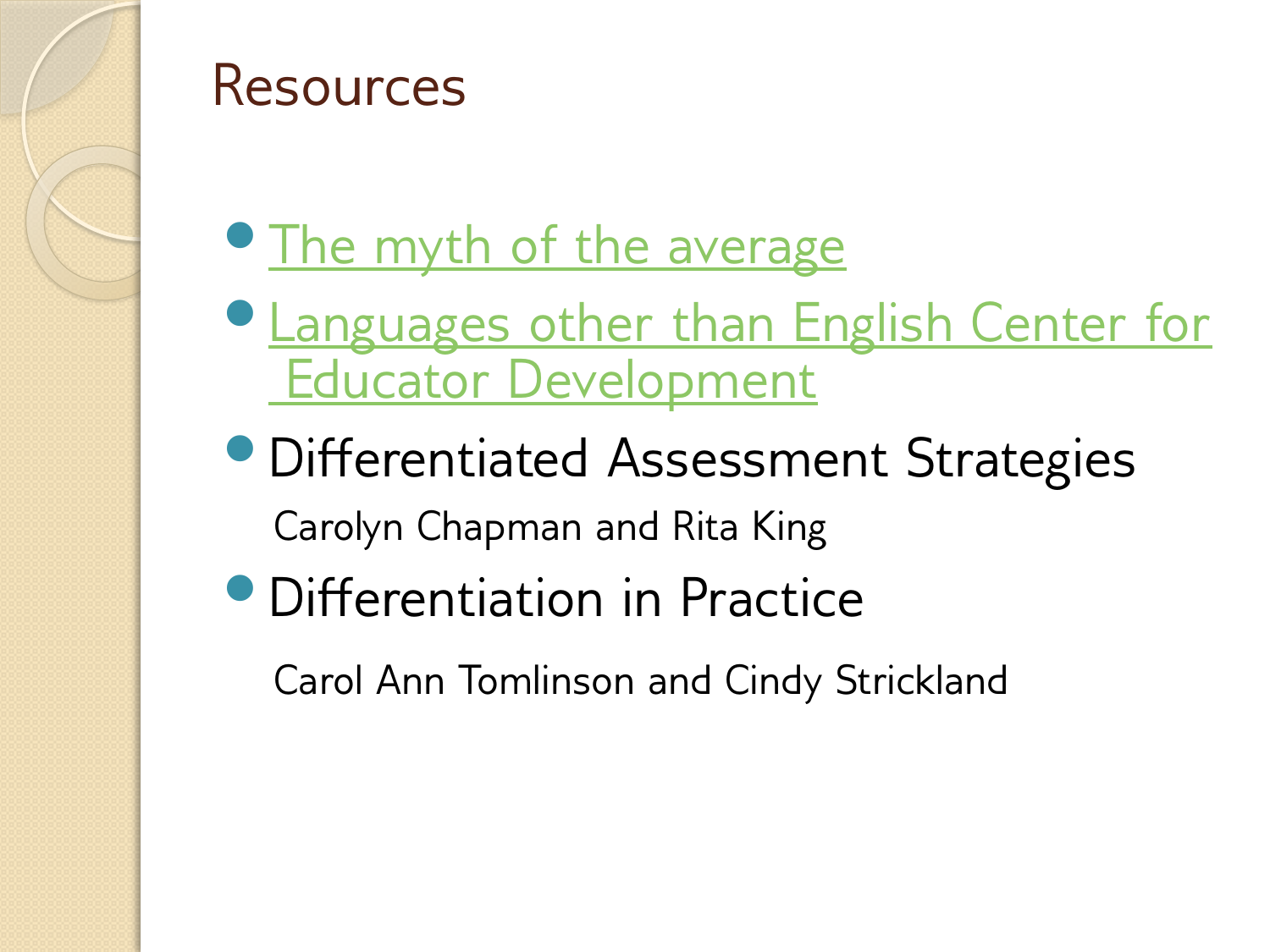

# Resources
The myth of the average
Languages other than English Center for Educator Development
Differentiated Assessment Strategies
    Carolyn Chapman and Rita King
Differentiation in Practice
   Carol Ann Tomlinson and Cindy Strickland